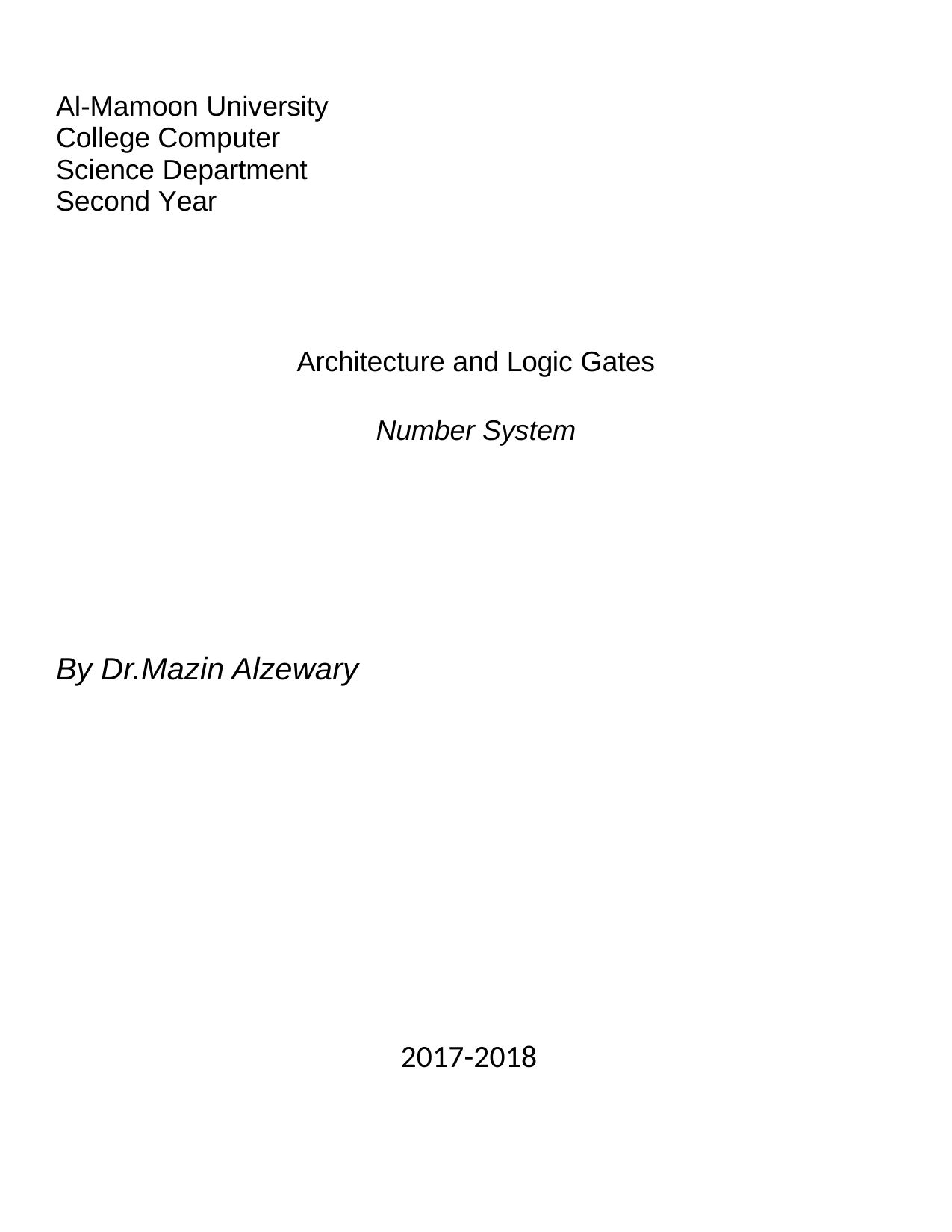

Al-Mamoon University College Computer Science Department Second Year
Architecture and Logic Gates

Number System
By Dr.Mazin Alzewary
2017-2018